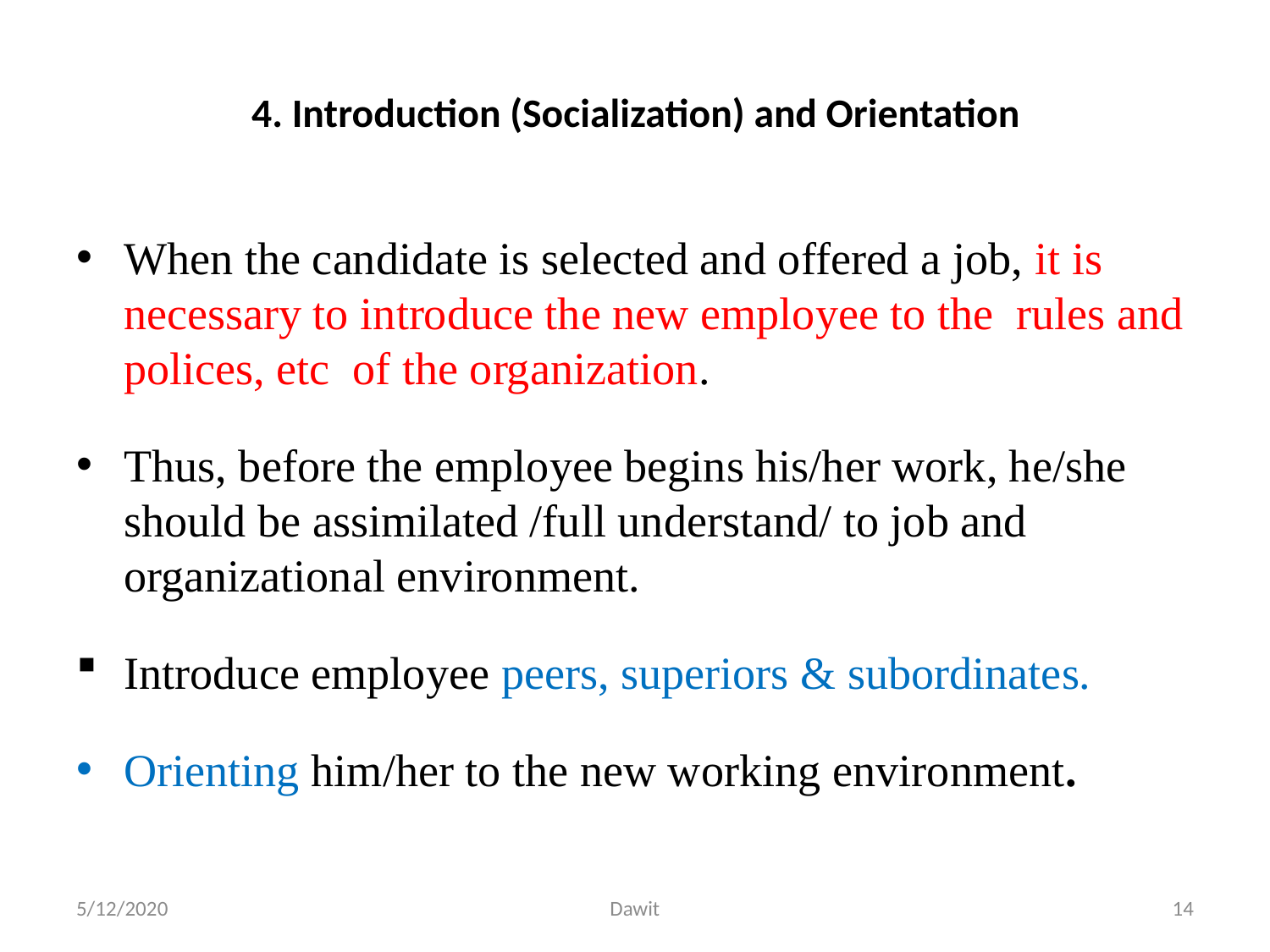

# 4. Introduction (Socialization) and Orientation
When the candidate is selected and offered a job, it is necessary to introduce the new employee to the  rules and polices, etc  of the organization.
Thus, before the employee begins his/her work, he/she should be assimilated /full understand/ to job and organizational environment.
Introduce employee peers, superiors & subordinates.
Orienting him/her to the new working environment.

5/12/2020
Dawit
14